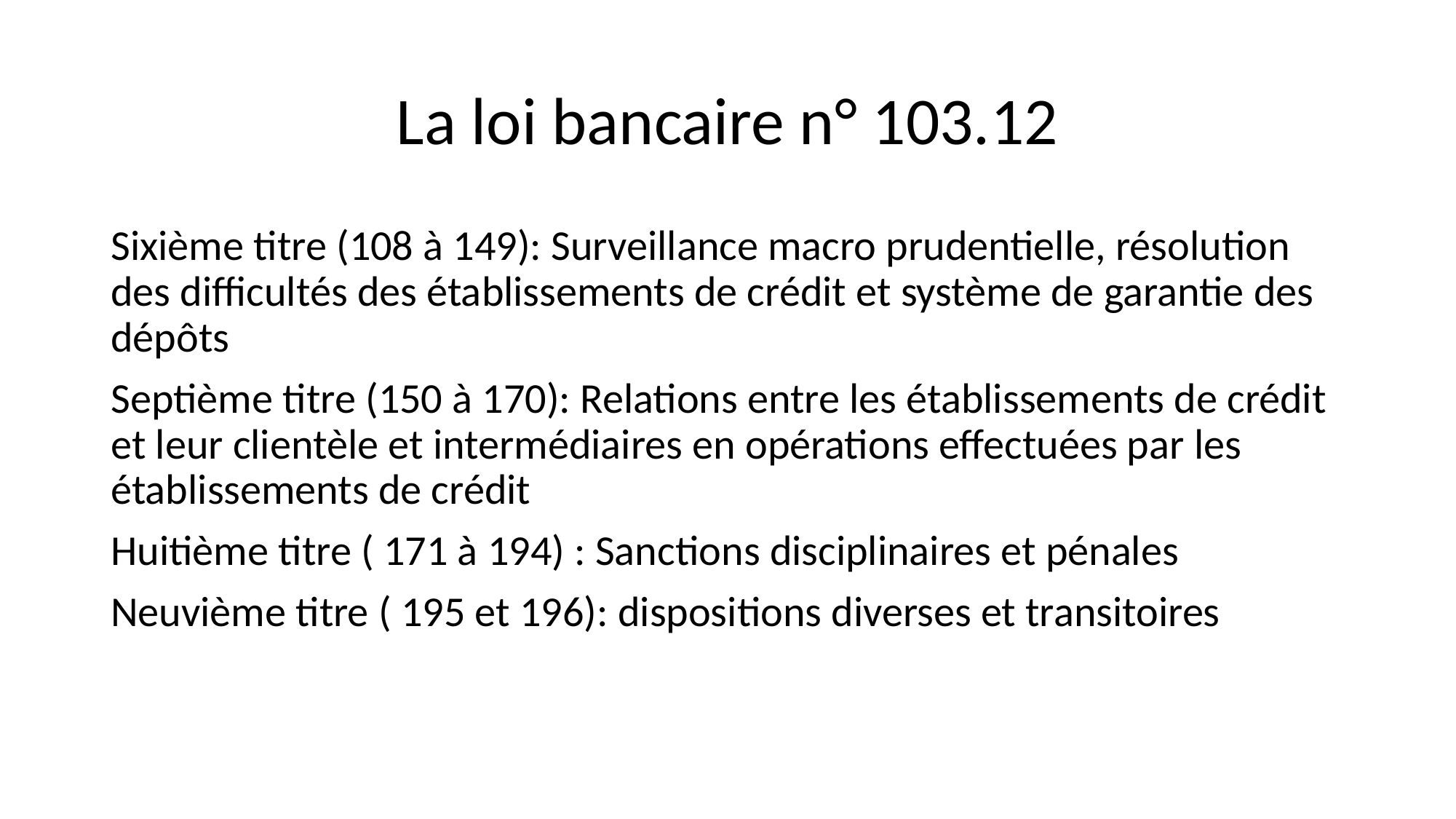

# La loi bancaire n° 103.12
Sixième titre (108 à 149): Surveillance macro prudentielle, résolution des difficultés des établissements de crédit et système de garantie des dépôts
Septième titre (150 à 170): Relations entre les établissements de crédit et leur clientèle et intermédiaires en opérations effectuées par les établissements de crédit
Huitième titre ( 171 à 194) : Sanctions disciplinaires et pénales
Neuvième titre ( 195 et 196): dispositions diverses et transitoires